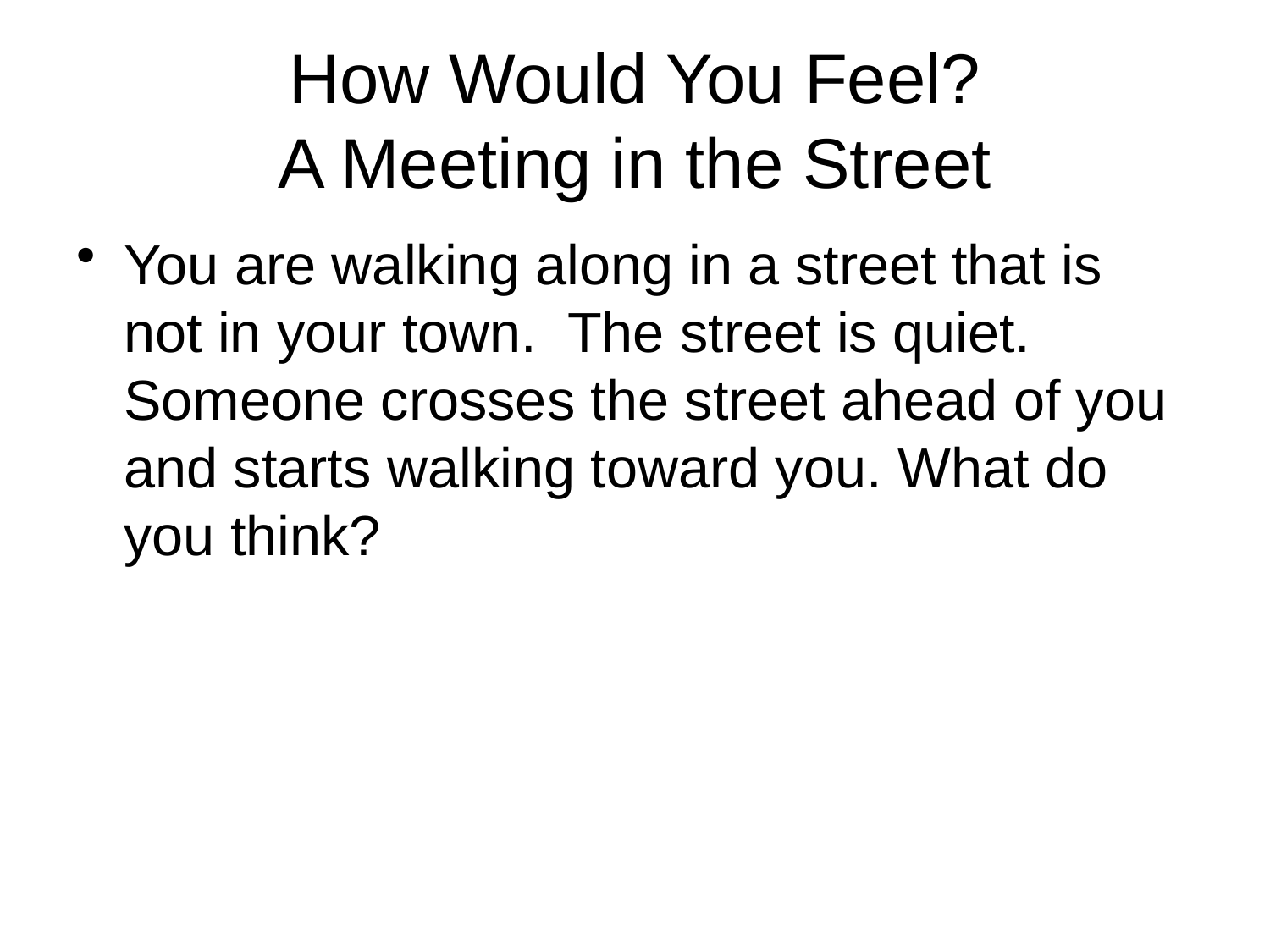

# How Would You Feel? A Meeting in the Street
You are walking along in a street that is not in your town.  The street is quiet.  Someone crosses the street ahead of you and starts walking toward you. What do you think?